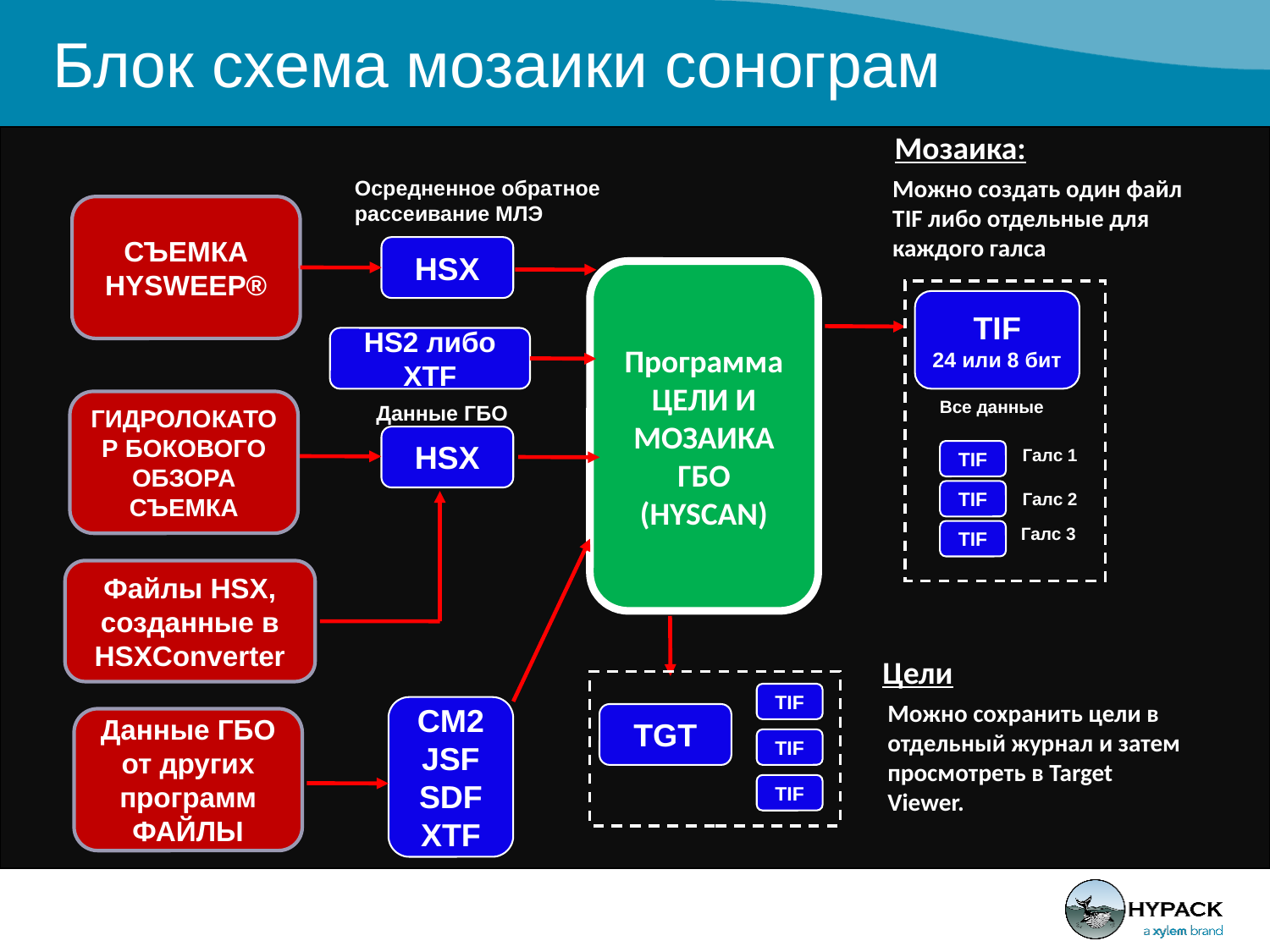

Блок схема мозаики сонограм
Мозаика:

Можно создать один файл TIF либо отдельные для каждого галса
Осредненное обратное рассеивание МЛЭ
СЪЕМКА HYSWEEP®
HSX
Программа ЦЕЛИ И МОЗАИКА ГБО
(HYSCAN)

TIF
24 или 8 бит
HS2 либо XTF
Все данные
ГИДРОЛОКАТОР БОКОВОГО ОБЗОРА
СЪЕМКА
Данные ГБО
HSX
Галс 1
TIF
TIF
Галс 2

Галс 3
TIF
Файлы HSX, созданные в HSXConverter

Цели

TIF
Можно сохранить цели в отдельный журнал и затем просмотреть в Target Viewer.

CM2
JSF
SDF
XTF
TGT
Данные ГБО от других программ
ФАЙЛЫ
TIF
TIF